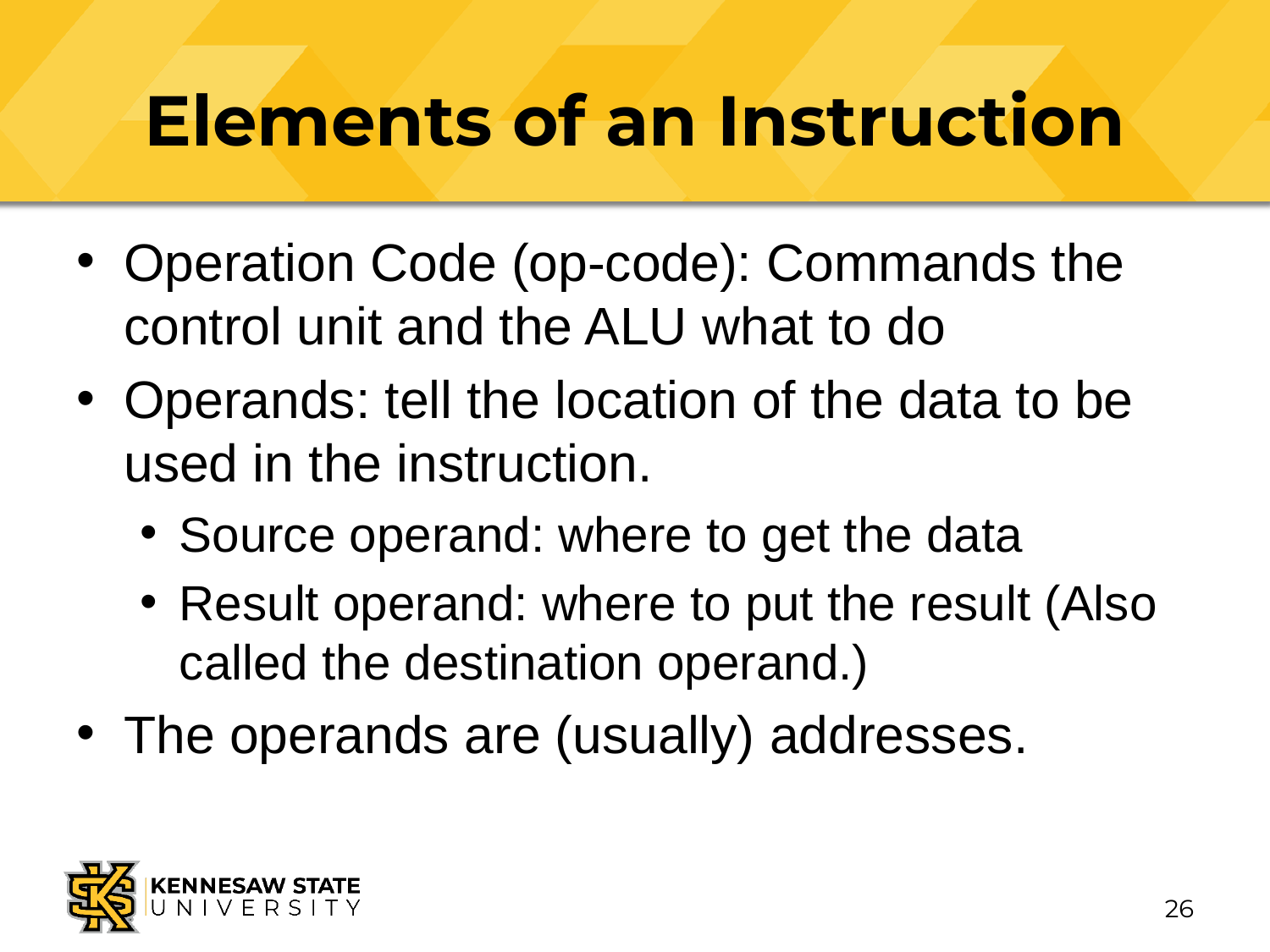

# Elements of an Instruction
Operation Code (op-code): Commands the control unit and the ALU what to do
Operands: tell the location of the data to be used in the instruction.
Source operand: where to get the data
Result operand: where to put the result (Also called the destination operand.)
The operands are (usually) addresses.
26